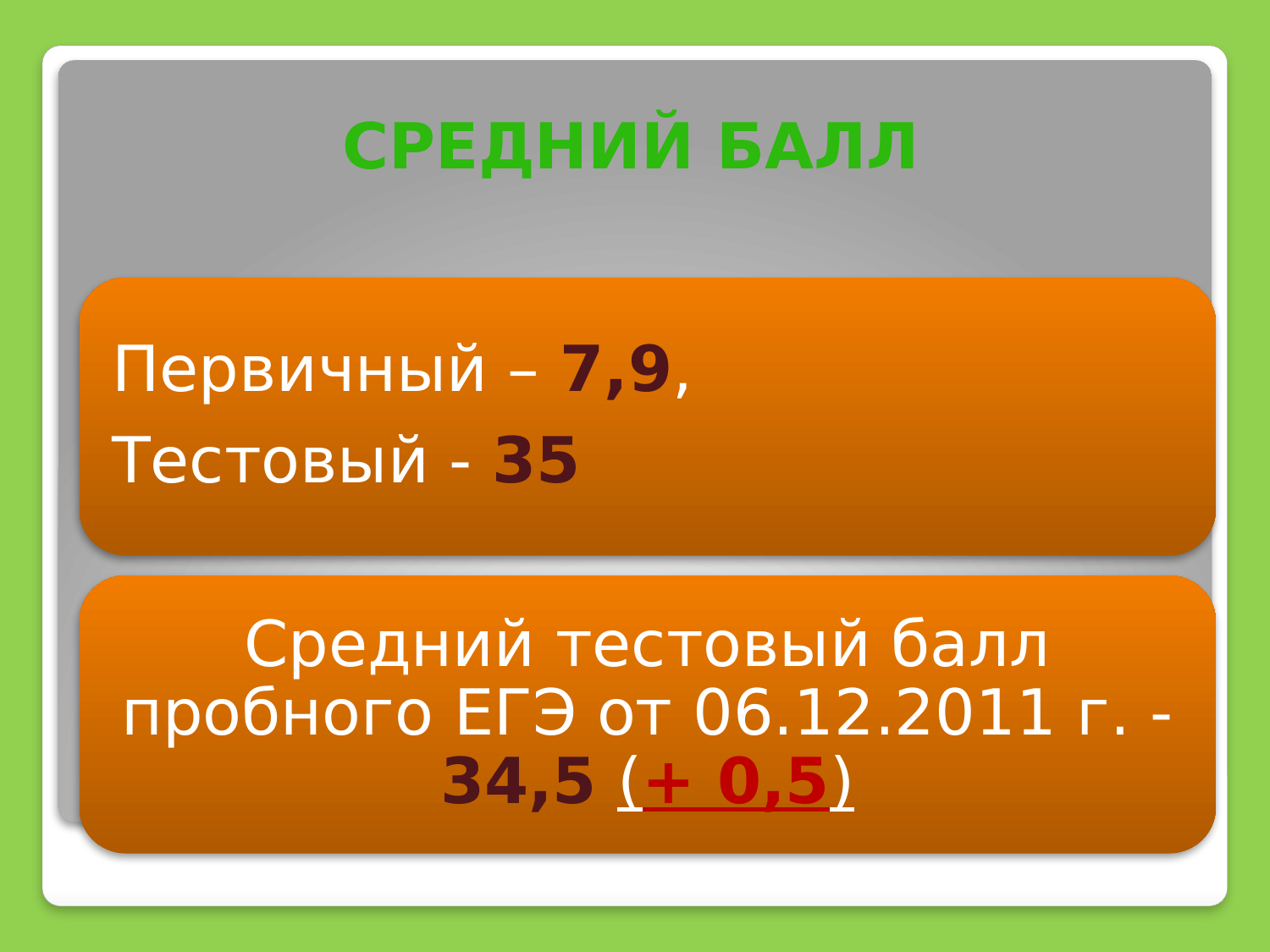

Средний балл
Первичный – 7,9,
Тестовый - 35
Средний тестовый балл пробного ЕГЭ от 06.12.2011 г. - 34,5 (+ 0,5)
#